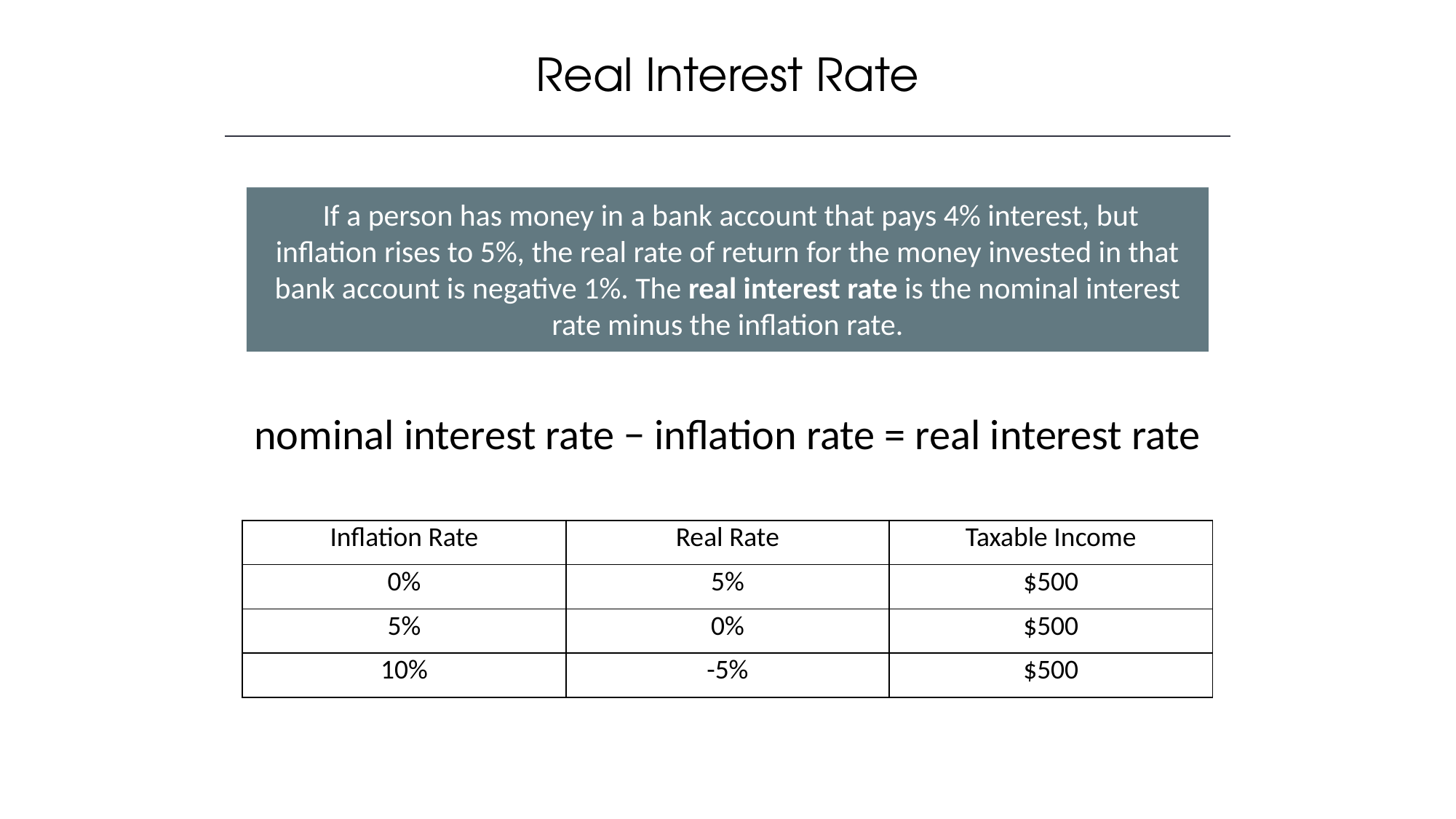

Real Interest Rate
HAWKES LEARNING

 If a person has money in a bank account that pays 4% interest, but inflation rises to 5%, the real rate of return for the money invested in that bank account is negative 1%. The real interest rate is the nominal interest rate minus the inflation rate.
nominal interest rate − inflation rate = real interest rate
| Inflation Rate | Real Rate | Taxable Income |
| --- | --- | --- |
| 0% | 5% | $500 |
| 5% | 0% | $500 |
| 10% | -5% | $500 |